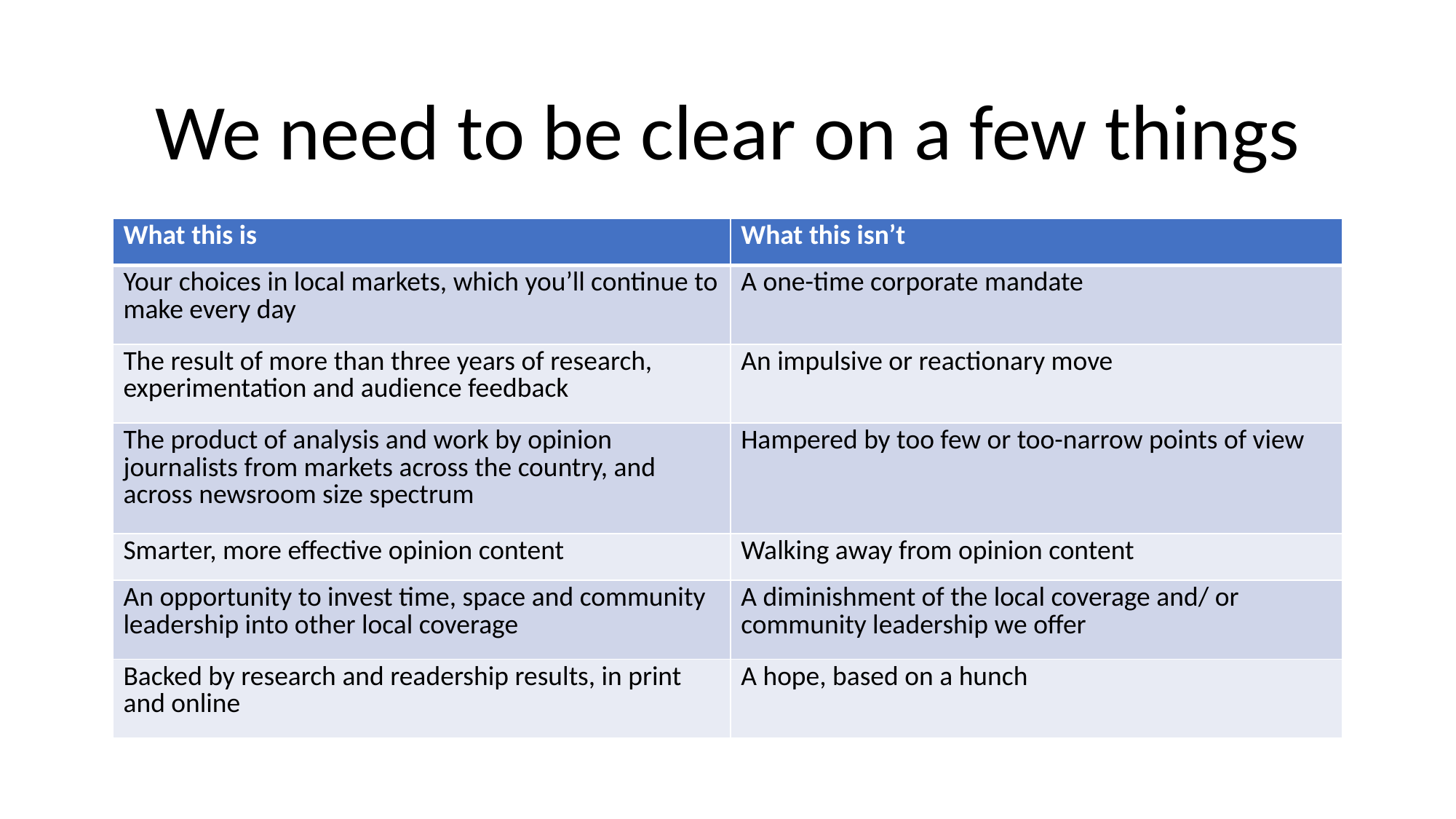

# We need to be clear on a few things
| What this is | What this isn’t |
| --- | --- |
| Your choices in local markets, which you’ll continue to make every day | A one-time corporate mandate |
| The result of more than three years of research, experimentation and audience feedback | An impulsive or reactionary move |
| The product of analysis and work by opinion journalists from markets across the country, and across newsroom size spectrum | Hampered by too few or too-narrow points of view |
| Smarter, more effective opinion content | Walking away from opinion content |
| An opportunity to invest time, space and community leadership into other local coverage | A diminishment of the local coverage and/ or community leadership we offer |
| Backed by research and readership results, in print and online | A hope, based on a hunch |